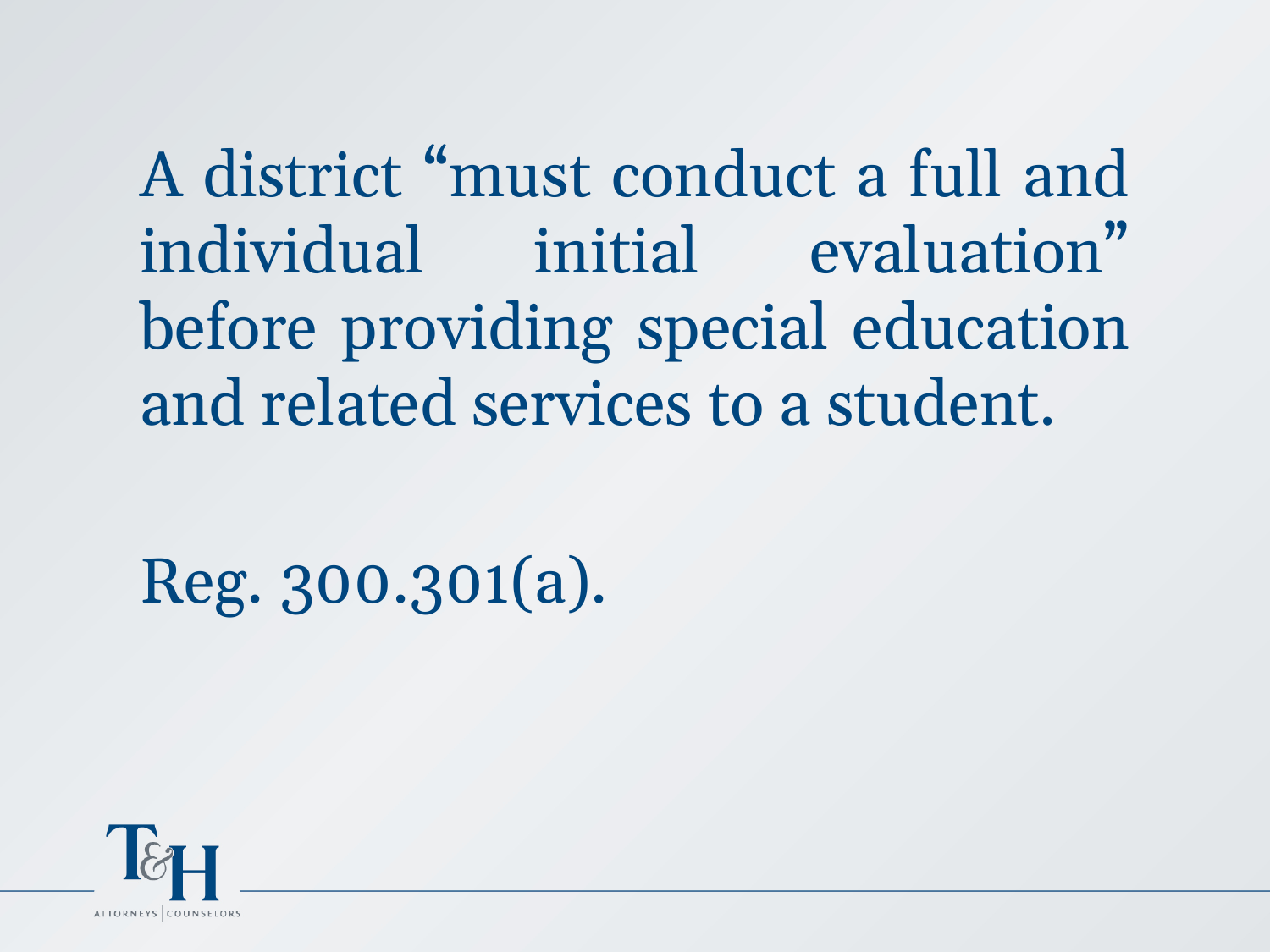

A district “must conduct a full and individual initial evaluation” before providing special education and related services to a student.

Reg. 300.301(a).